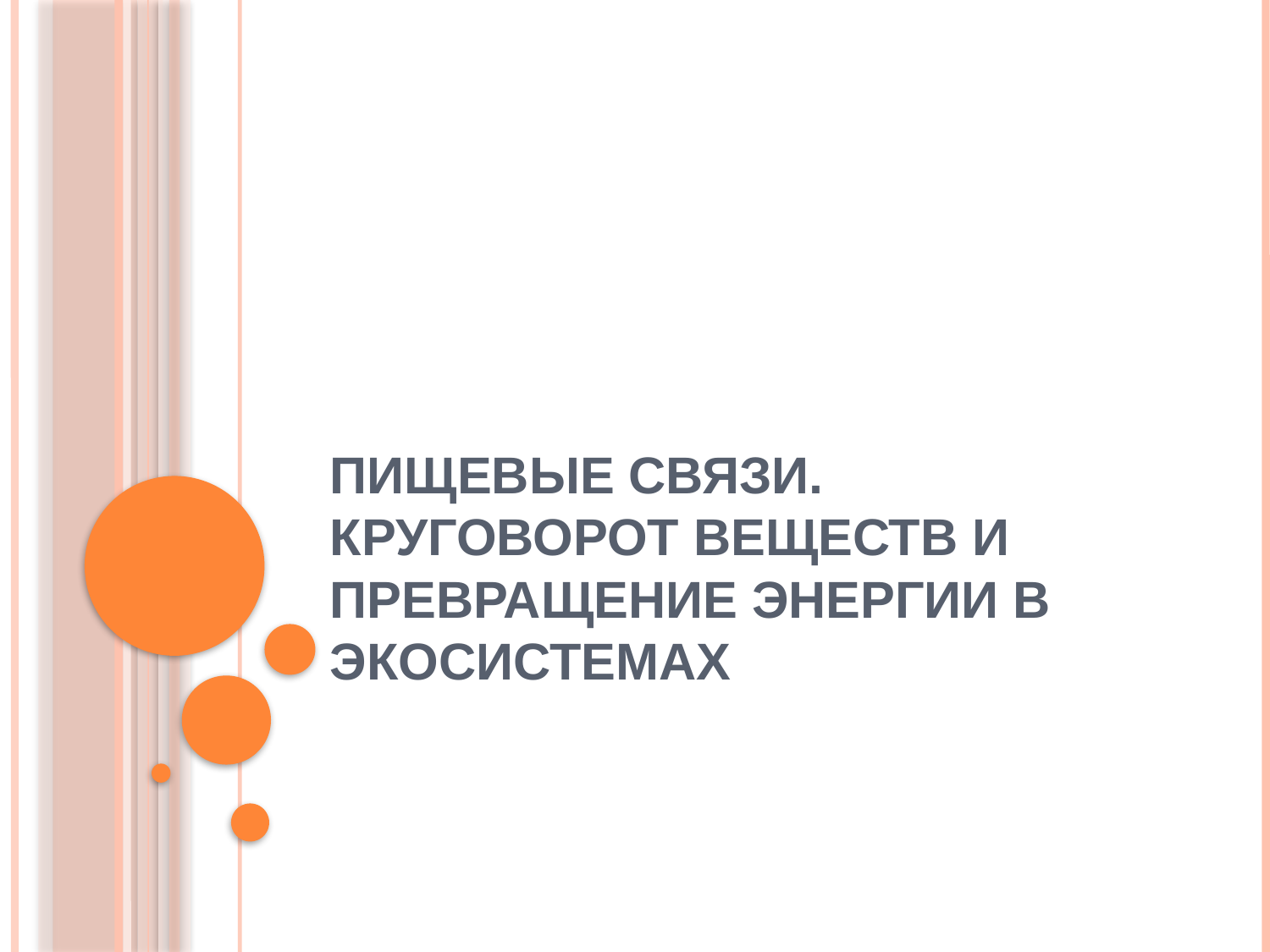

# Пищевые связи. Круговорот веществ и превращение энергии в экосистемах